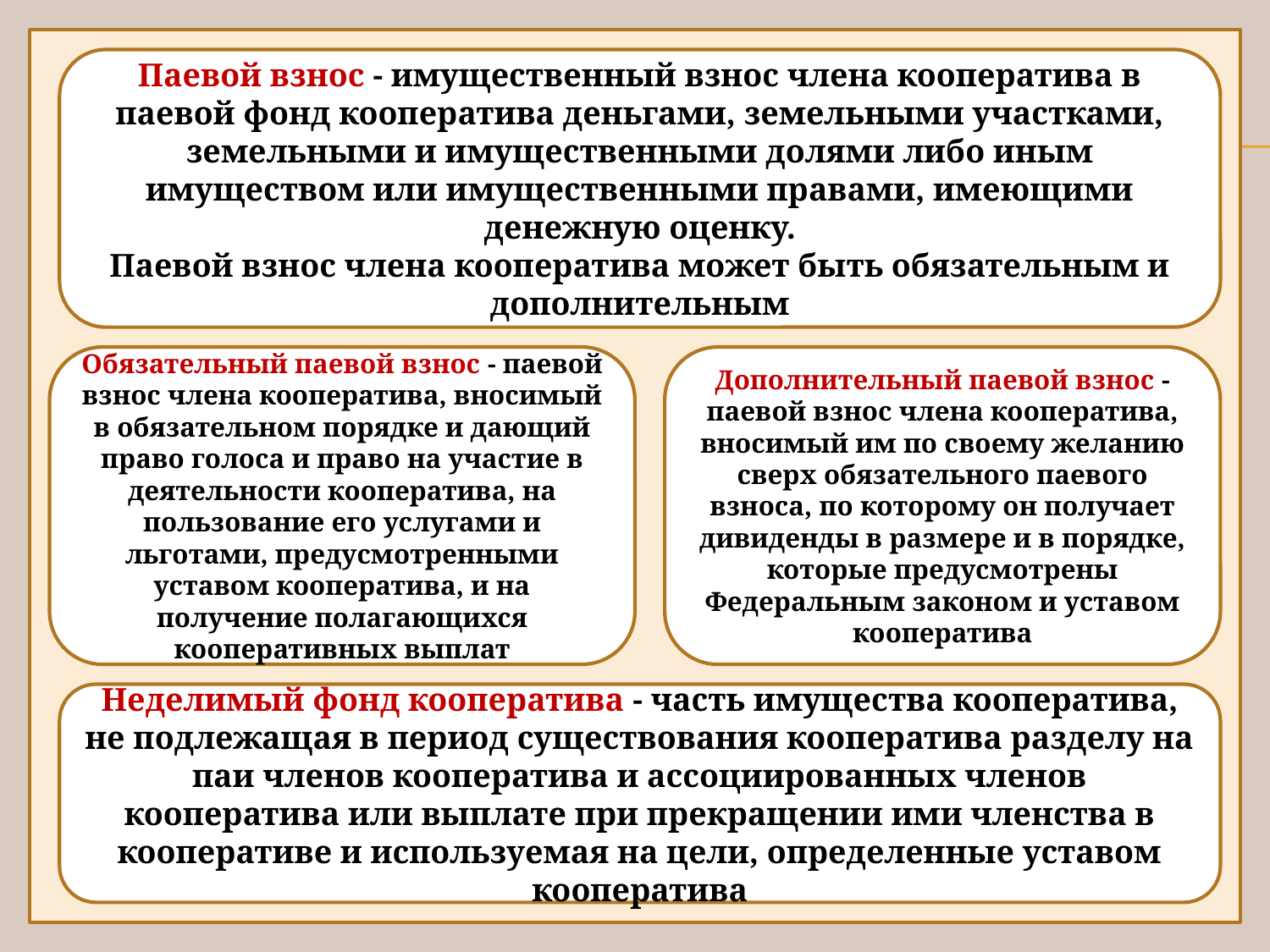

Паевой взнос - имущественный взнос члена кооператива в паевой фонд кооператива деньгами, земельными участками, земельными и имущественными долями либо иным имуществом или имущественными правами, имеющими денежную оценку.
Паевой взнос члена кооператива может быть обязательным и дополнительным
Обязательный паевой взнос - паевой взнос члена кооператива, вносимый в обязательном порядке и дающий право голоса и право на участие в деятельности кооператива, на пользование его услугами и льготами, предусмотренными уставом кооператива, и на получение полагающихся кооперативных выплат
Дополнительный паевой взнос - паевой взнос члена кооператива, вносимый им по своему желанию сверх обязательного паевого взноса, по которому он получает дивиденды в размере и в порядке, которые предусмотрены Федеральным законом и уставом кооператива
Неделимый фонд кооператива - часть имущества кооператива, не подлежащая в период существования кооператива разделу на паи членов кооператива и ассоциированных членов кооператива или выплате при прекращении ими членства в кооперативе и используемая на цели, определенные уставом кооператива